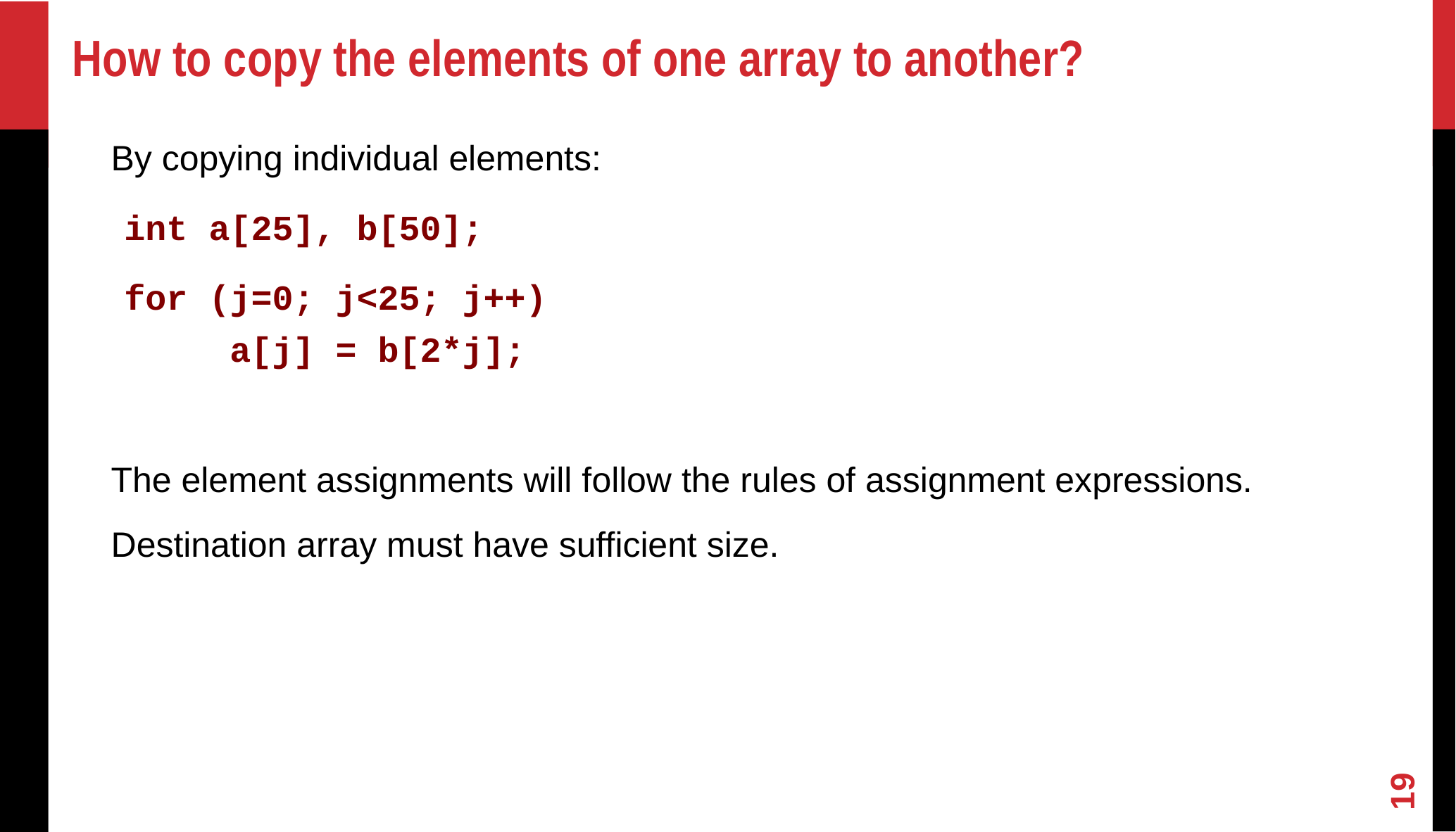

How to copy the elements of one array to another?
By copying individual elements:
int a[25], b[50];
for (j=0; j<25; j++)
     a[j] = b[2*j];

The element assignments will follow the rules of assignment expressions.
Destination array must have sufficient size.
19